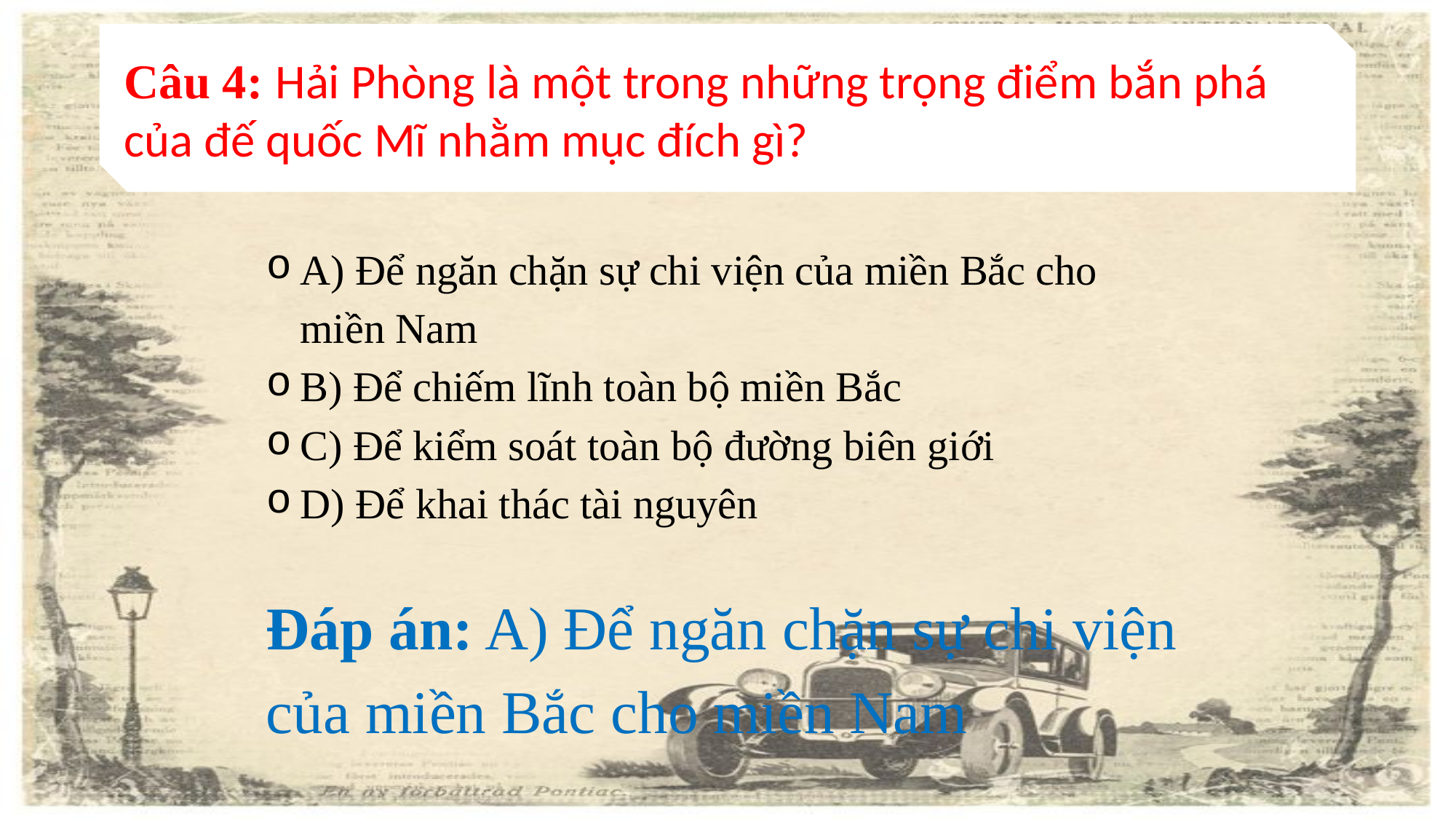

Câu 4: Hải Phòng là một trong những trọng điểm bắn phá của đế quốc Mĩ nhằm mục đích gì?
A) Để ngăn chặn sự chi viện của miền Bắc cho miền Nam
B) Để chiếm lĩnh toàn bộ miền Bắc
C) Để kiểm soát toàn bộ đường biên giới
D) Để khai thác tài nguyên
Đáp án: A) Để ngăn chặn sự chi viện của miền Bắc cho miền Nam